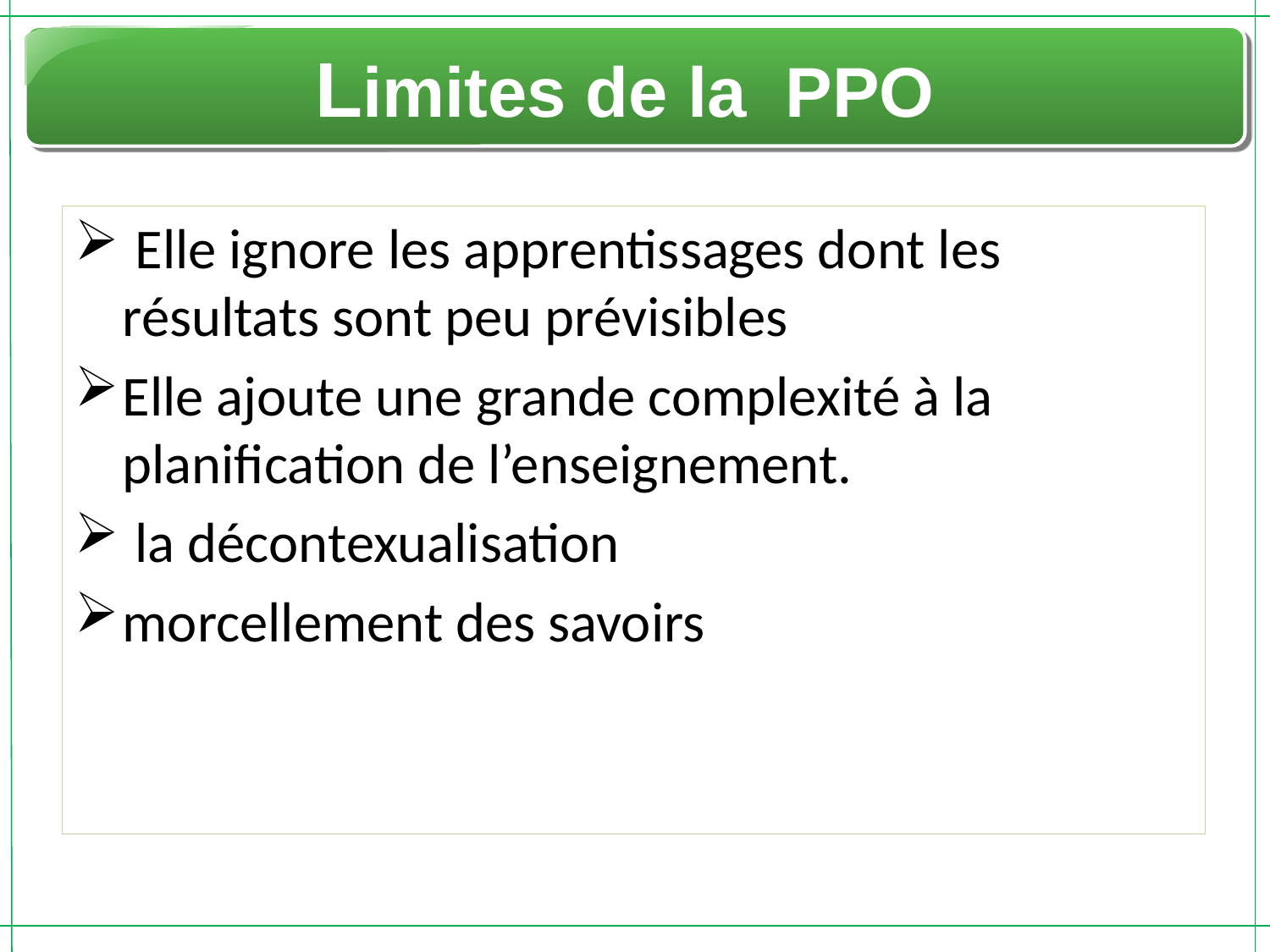

Limites de la  PPO

 Elle ignore les apprentissages dont les résultats sont peu prévisibles
Elle ajoute une grande complexité à la planification de l’enseignement.
 la décontexualisation
morcellement des savoirs